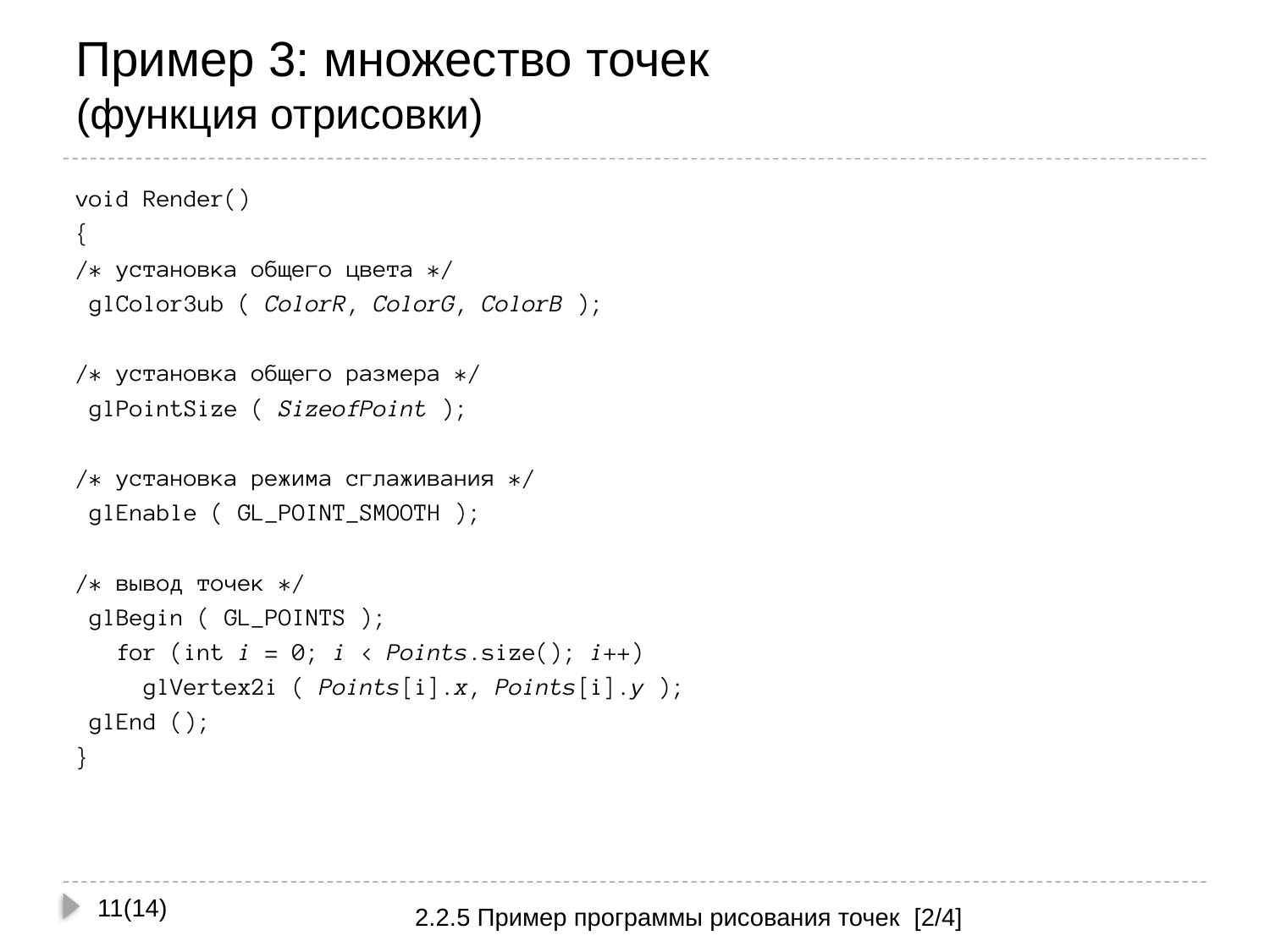

# Пример 3: множество точек (функция отрисовки)
void Render()
{
/* установка общего цвета */
 glColor3ub ( ColorR, ColorG, ColorB );

/* установка общего размера */
 glPointSize ( SizeofPoint );

/* установка режима сглаживания */
 glEnable ( GL_POINT_SMOOTH );

/* вывод точек */
 glBegin ( GL_POINTS );
   for (int i = 0; i < Points.size(); i++)
     glVertex2i ( Points[i].x, Points[i].y );
 glEnd ();
}
11(14)
2.2.5 Пример программы рисования точек  [2/4]